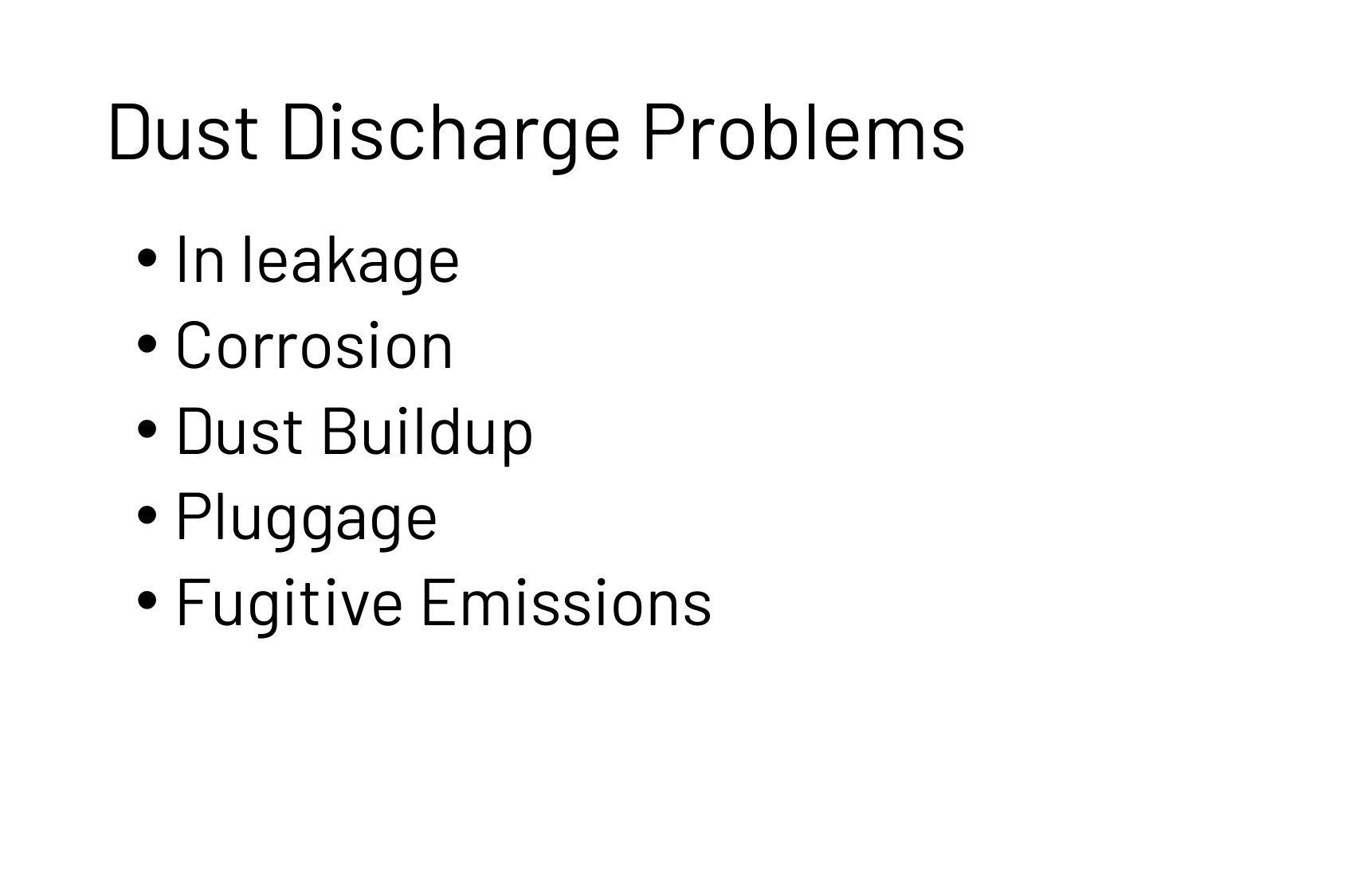

# Dust Discharge Problems

 In leakage
 Corrosion
 Dust Buildup
 Pluggage
 Fugitive Emissions